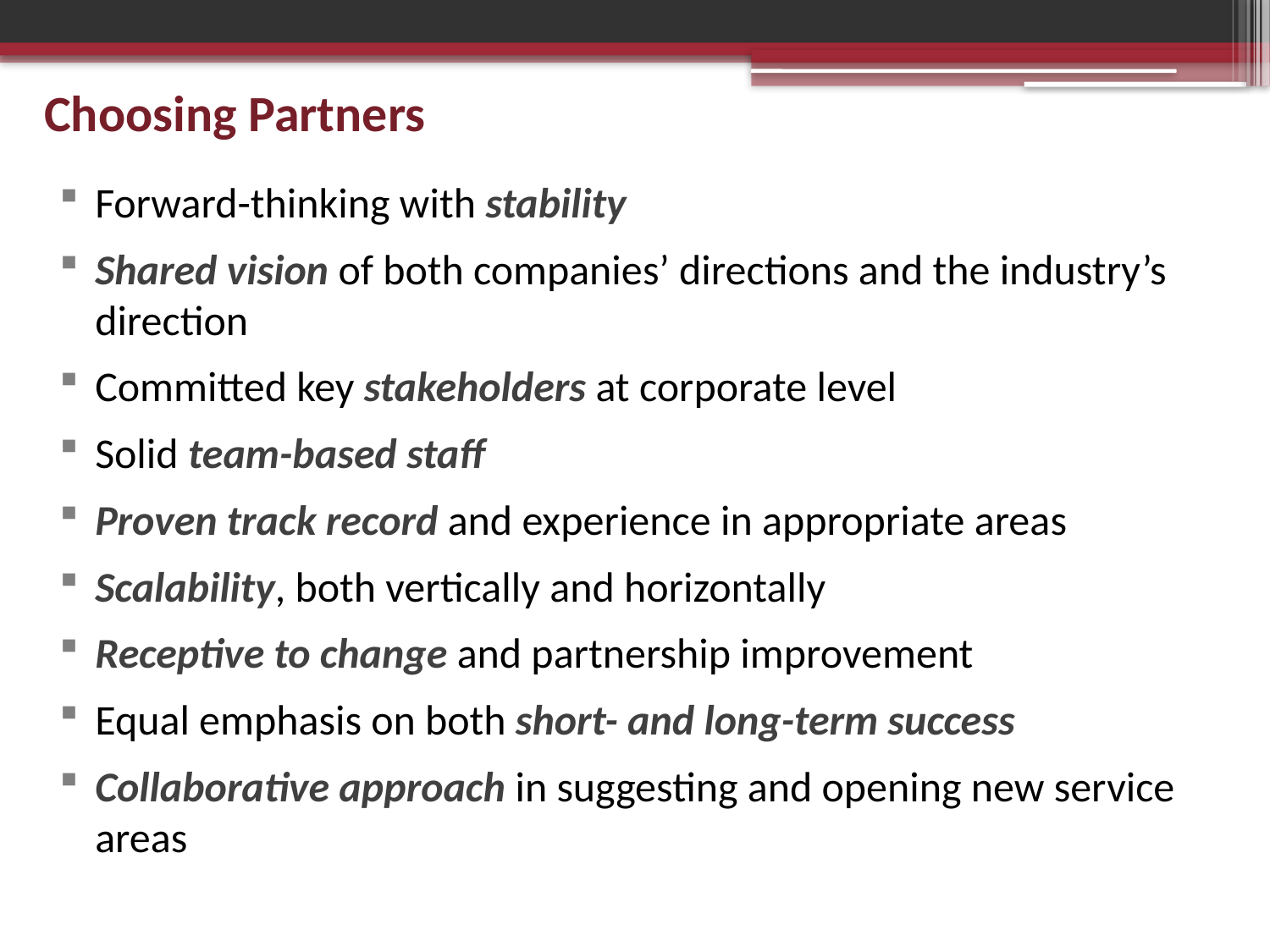

# Choosing Partners
Forward-thinking with stability
Shared vision of both companies’ directions and the industry’s direction
Committed key stakeholders at corporate level
Solid team-based staff
Proven track record and experience in appropriate areas
Scalability, both vertically and horizontally
Receptive to change and partnership improvement
Equal emphasis on both short- and long-term success
Collaborative approach in suggesting and opening new service areas